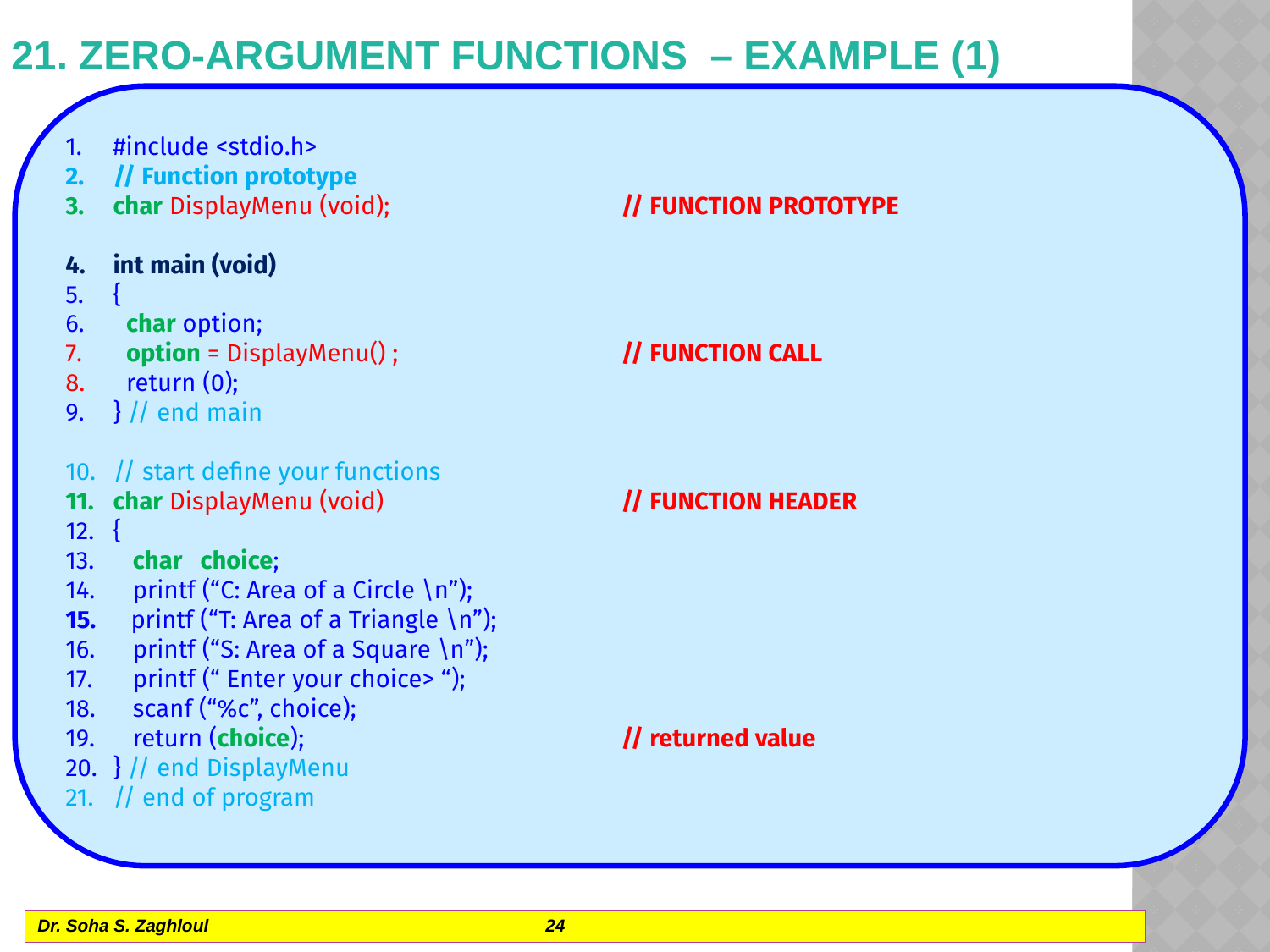

# 21. zero-argument Functions  – EXAMPLE (1)

#include <stdio.h>
// Function prototype
char DisplayMenu (void);		// FUNCTION PROTOTYPE

int main (void)
{
  char option;
  option = DisplayMenu() ; 		// FUNCTION CALL
  return (0);
} // end main

// start define your functions
char DisplayMenu (void) 		// FUNCTION HEADER
{
   char   choice;
   printf (“C: Area of a Circle \n”);
   printf (“T: Area of a Triangle \n”);
   printf (“S: Area of a Square \n”);
   printf (“ Enter your choice> “);
   scanf (“%c”, choice);
   return (choice);			// returned value
} // end DisplayMenu
// end of program

Dr. Soha S. Zaghloul			24